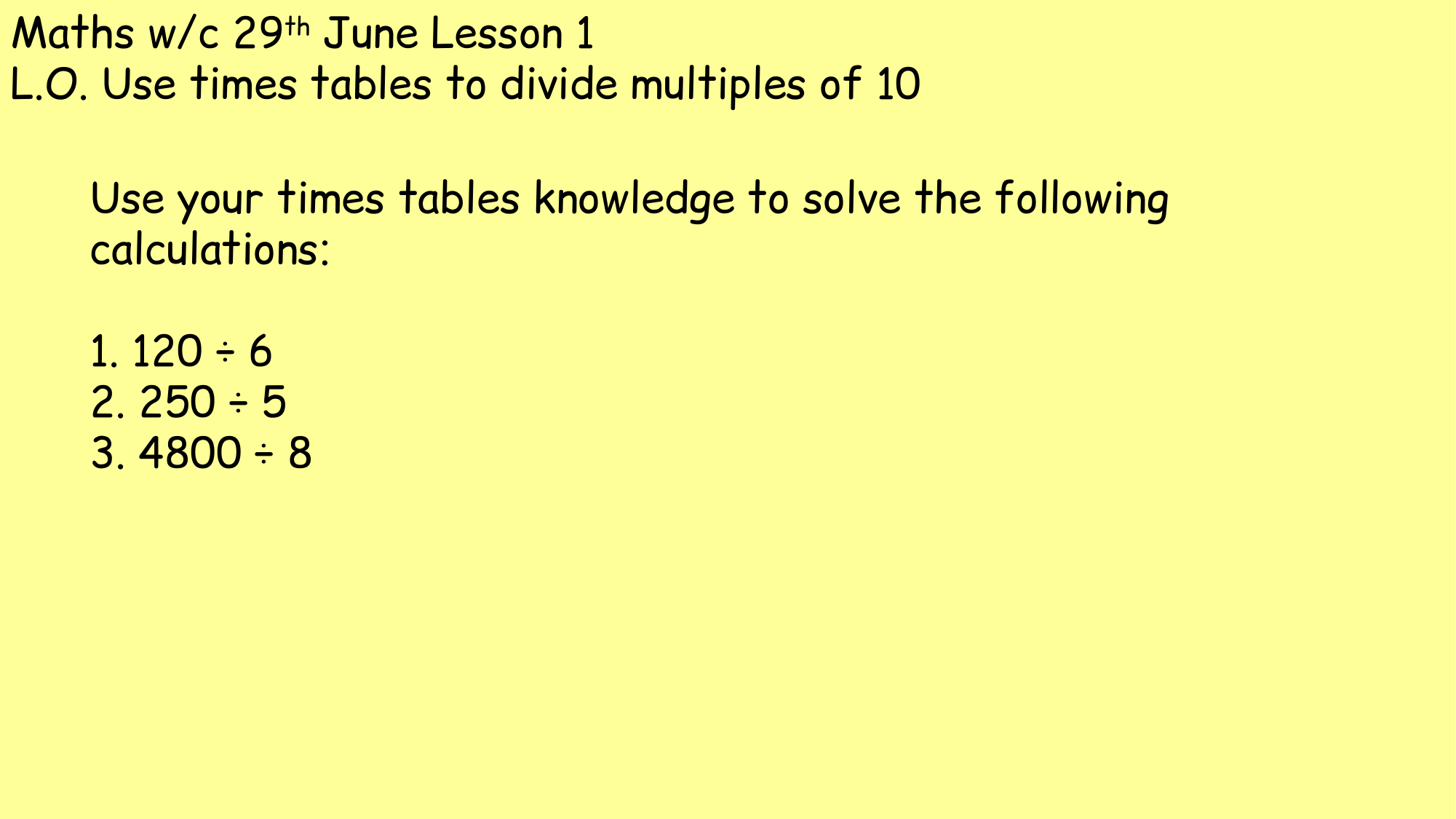

Maths w/c 29th June Lesson 1
L.O. Use times tables to divide multiples of 10
Use your times tables knowledge to solve the following calculations:

1. 120 ÷ 6
2. 250 ÷ 5
3. 4800 ÷ 8